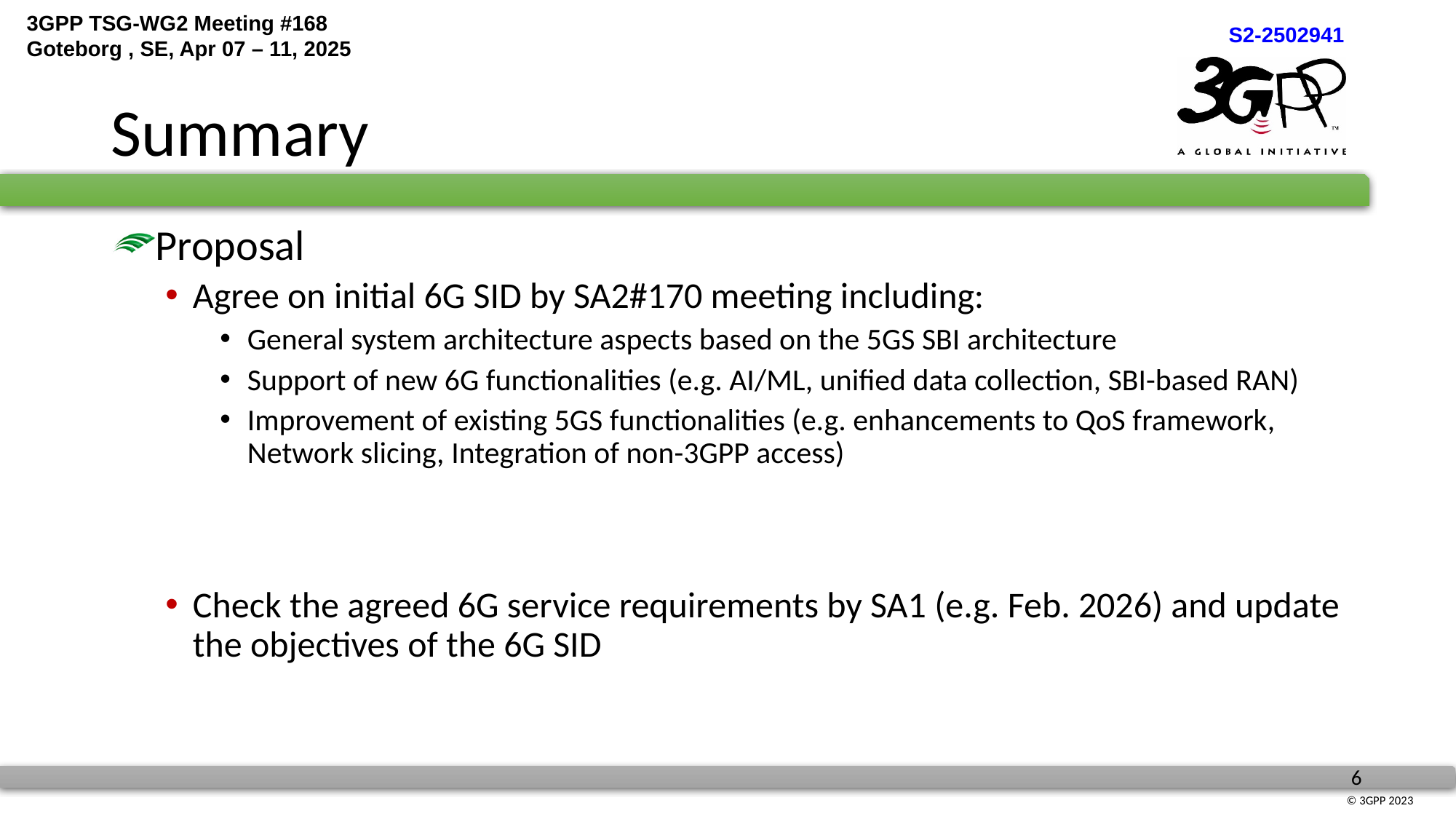

# Summary
Proposal
Agree on initial 6G SID by SA2#170 meeting including:
General system architecture aspects based on the 5GS SBI architecture
Support of new 6G functionalities (e.g. AI/ML, unified data collection, SBI-based RAN)
Improvement of existing 5GS functionalities (e.g. enhancements to QoS framework, Network slicing, Integration of non-3GPP access)

Check the agreed 6G service requirements by SA1 (e.g. Feb. 2026) and update the objectives of the 6G SID